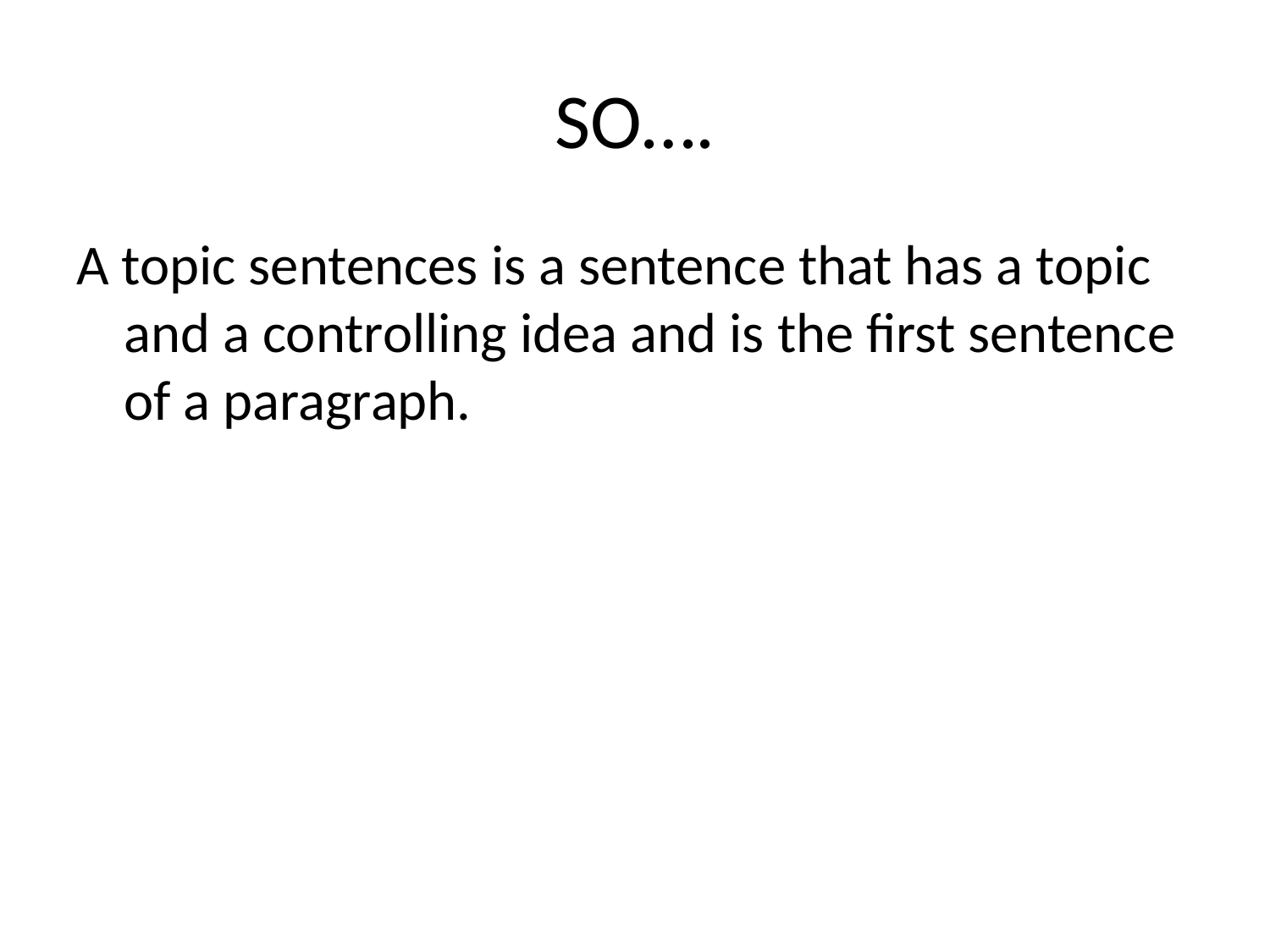

# SO….
A topic sentences is a sentence that has a topic and a controlling idea and is the first sentence of a paragraph.